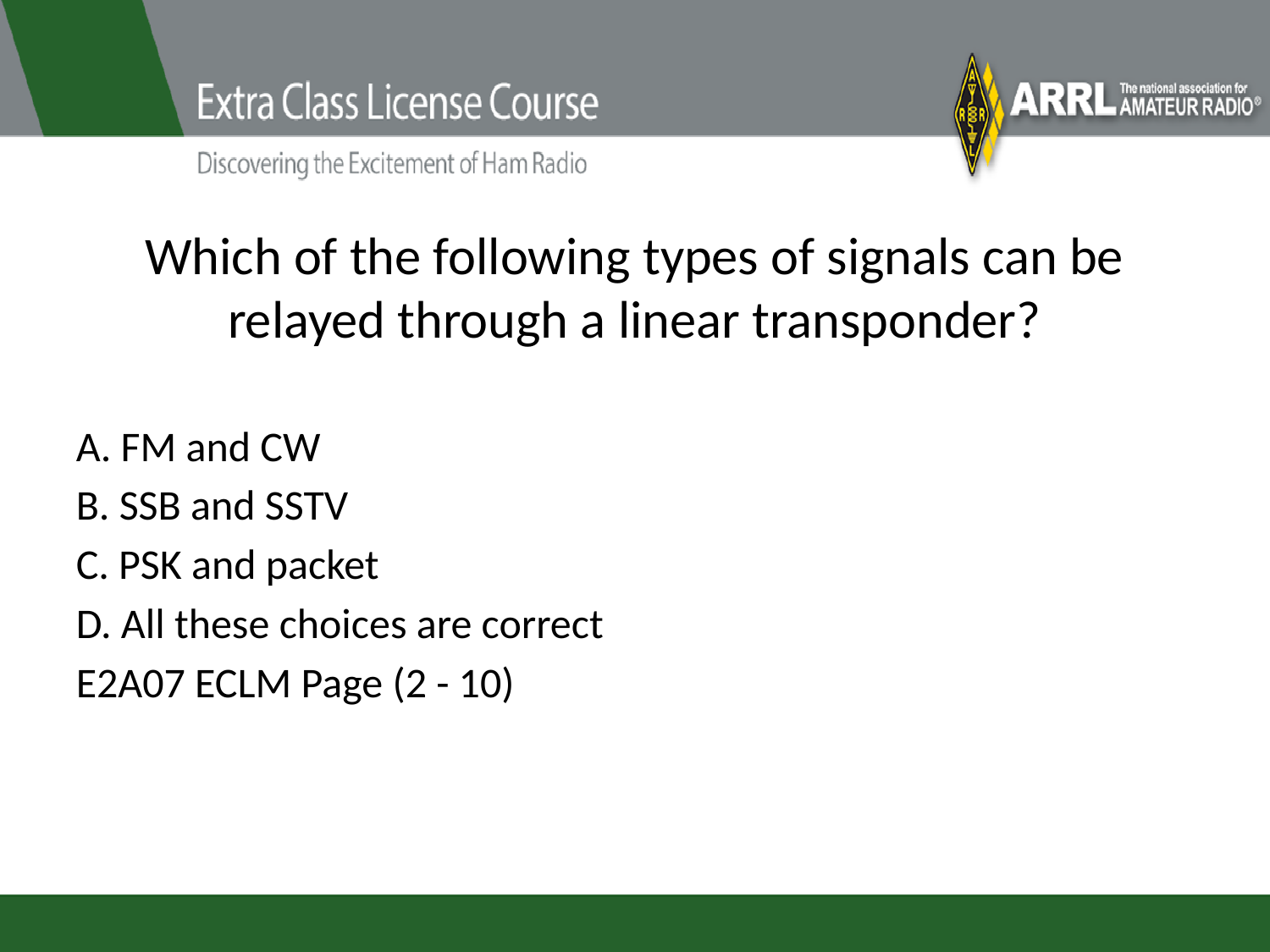

# Which of the following types of signals can be relayed through a linear transponder?
A. FM and CW
B. SSB and SSTV
C. PSK and packet
D. All these choices are correct
E2A07 ECLM Page (2 - 10)